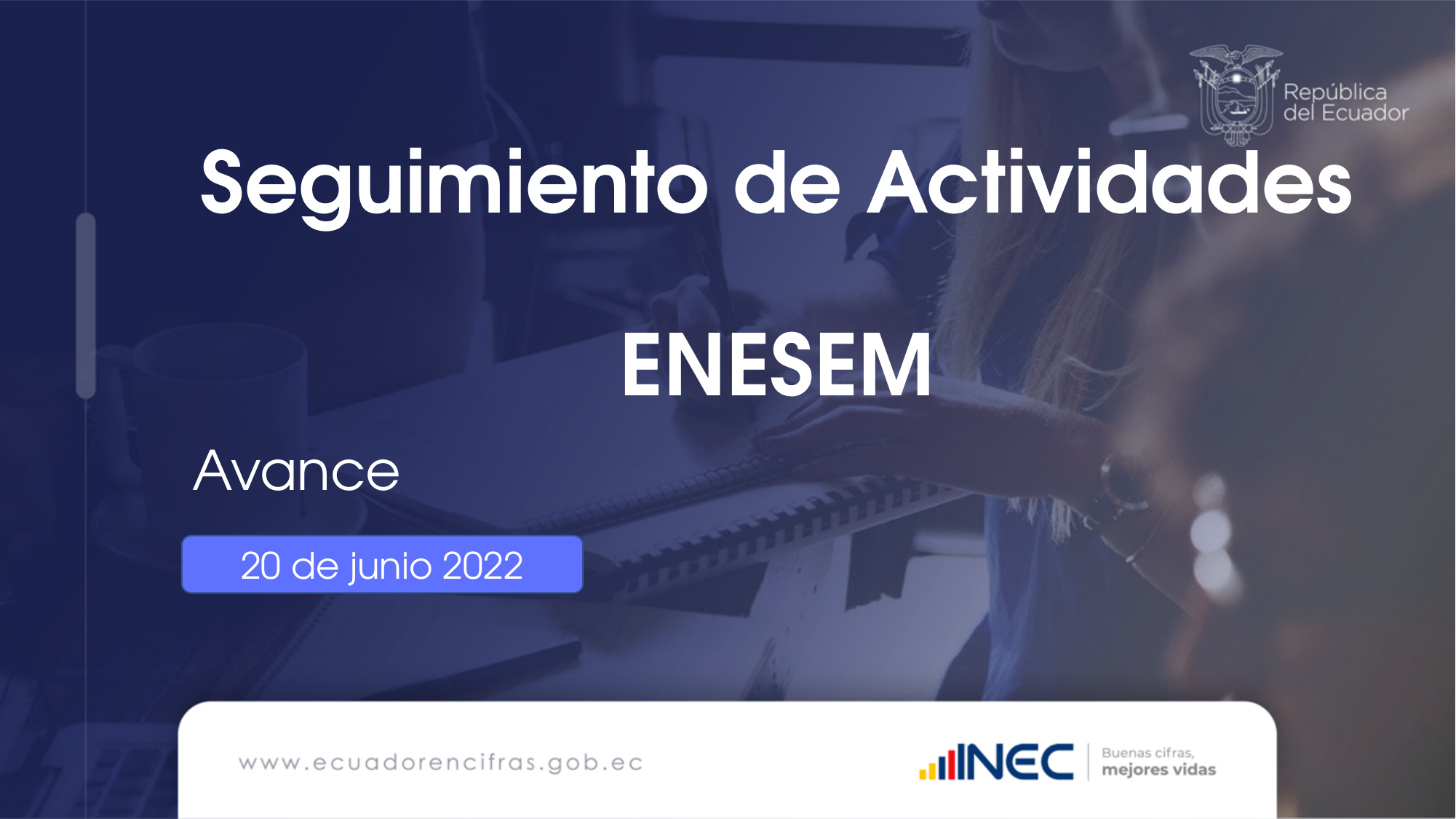

# Seguimiento de Actividades ENESEM
Avance

20 de junio 2022